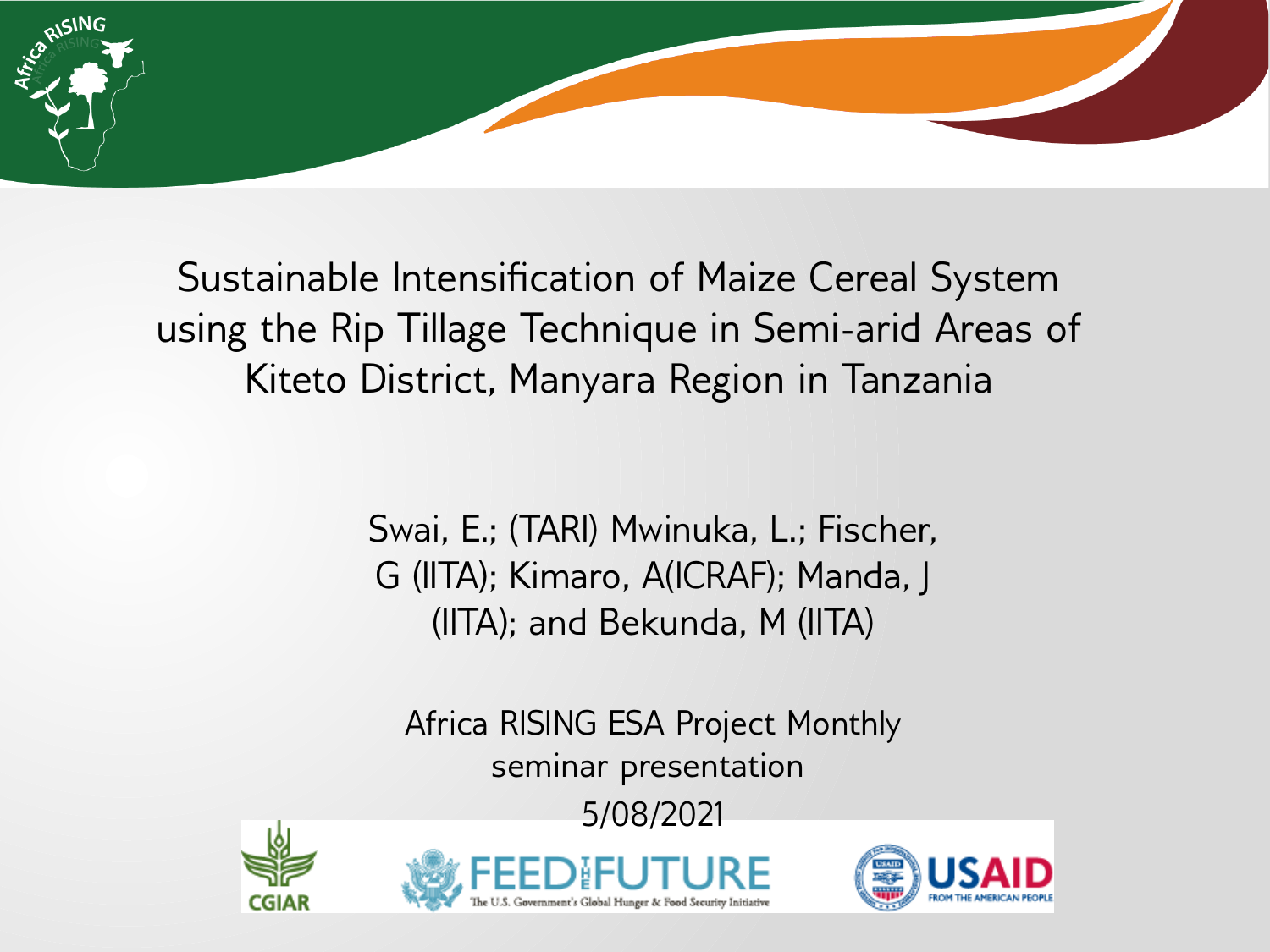

Sustainable Intensification of Maize Cereal System using the Rip Tillage Technique in Semi-arid Areas of Kiteto District, Manyara Region in Tanzania

Swai, E.; (TARI) Mwinuka, L.; Fischer, G (IITA); Kimaro, A(ICRAF); Manda, J (IITA); and Bekunda, M (IITA)

Africa RISING ESA Project Monthly seminar presentation
5/08/2021